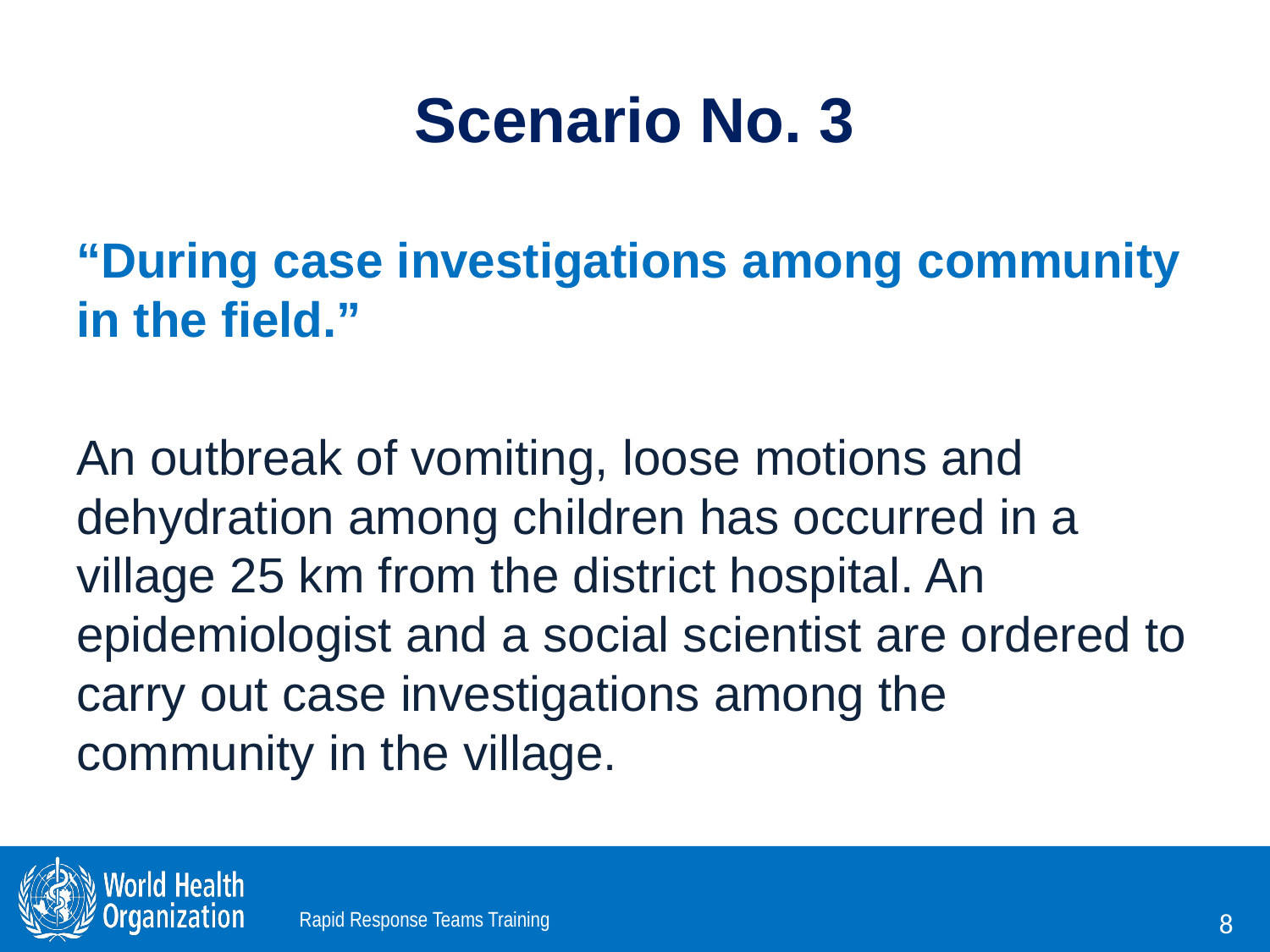

# Scenario No. 3
“During case investigations among community in the field.”

An outbreak of vomiting, loose motions and dehydration among children has occurred in a village 25 km from the district hospital. An epidemiologist and a social scientist are ordered to carry out case investigations among the community in the village.